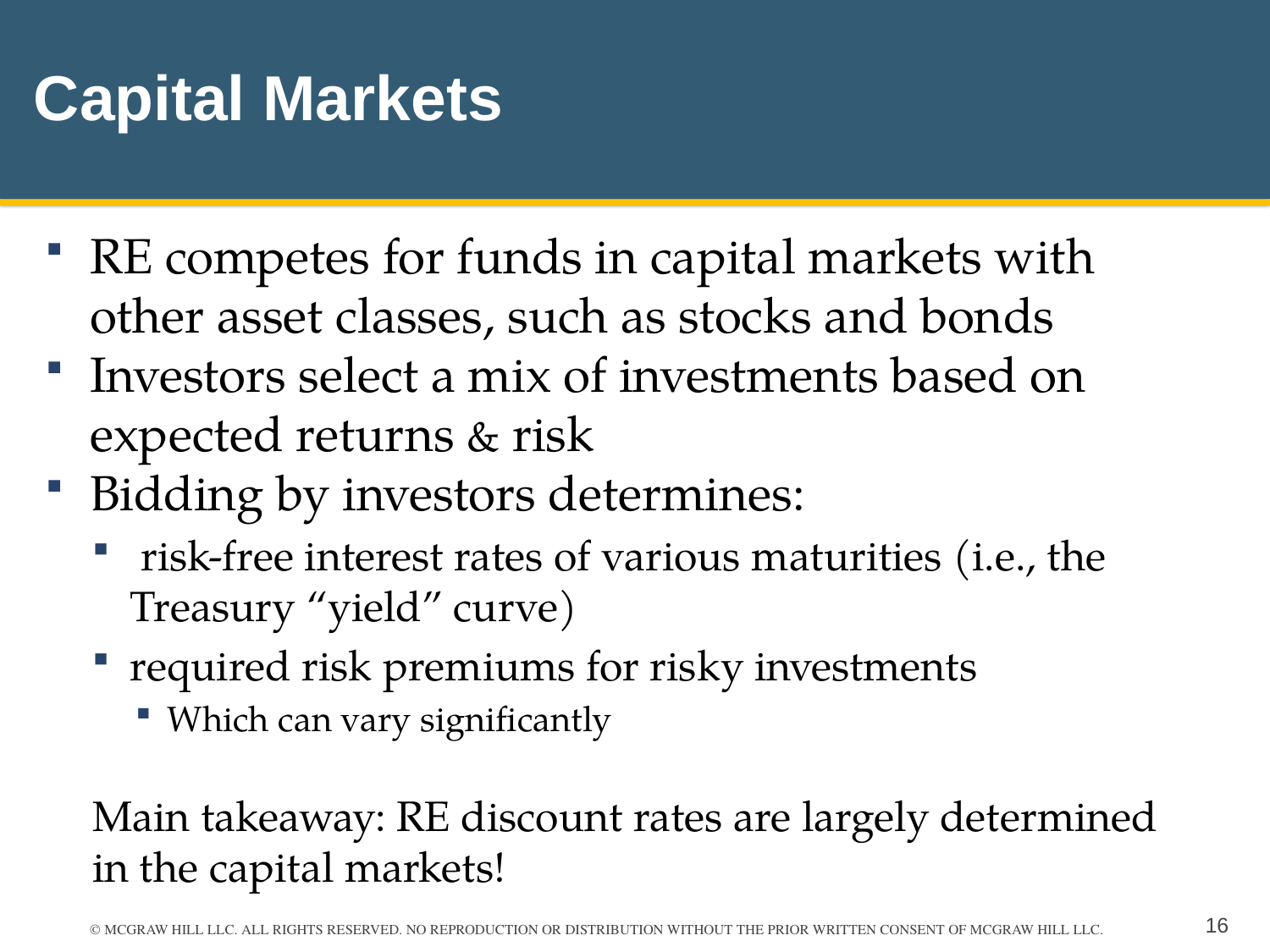

# Capital Markets
RE competes for funds in capital markets with other asset classes, such as stocks and bonds
Investors select a mix of investments based on expected returns & risk
Bidding by investors determines:
 risk-free interest rates of various maturities (i.e., the Treasury “yield” curve)
required risk premiums for risky investments
Which can vary significantly
Main takeaway: RE discount rates are largely determined in the capital markets!
© MCGRAW HILL LLC. ALL RIGHTS RESERVED. NO REPRODUCTION OR DISTRIBUTION WITHOUT THE PRIOR WRITTEN CONSENT OF MCGRAW HILL LLC.
16